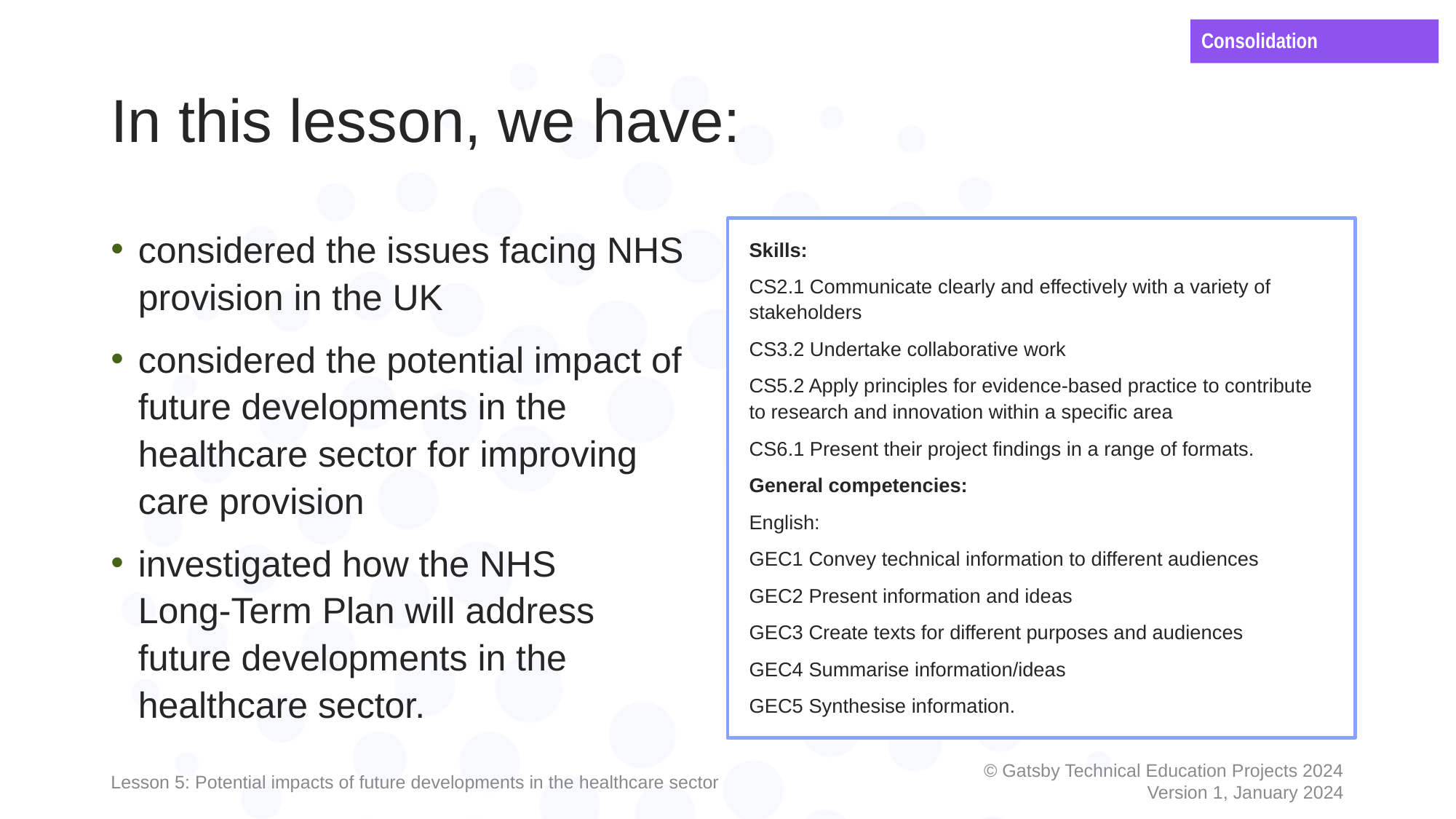

Consolidation
# In this lesson, we have:
considered the issues facing NHS provision in the UK
considered the potential impact of future developments in the healthcare sector for improving care provision
investigated how the NHS
Long-Term Plan will address future developments in the healthcare sector.

Skills:
CS2.1 Communicate clearly and effectively with a variety of stakeholders
CS3.2 Undertake collaborative work
CS5.2 Apply principles for evidence-based practice to contribute to research and innovation within a specific area
CS6.1 Present their project findings in a range of formats.
General competencies:
English:
GEC1 Convey technical information to different audiences
GEC2 Present information and ideas
GEC3 Create texts for different purposes and audiences
GEC4 Summarise information/ideas
GEC5 Synthesise information.
Lesson 5: Potential impacts of future developments in the healthcare sector